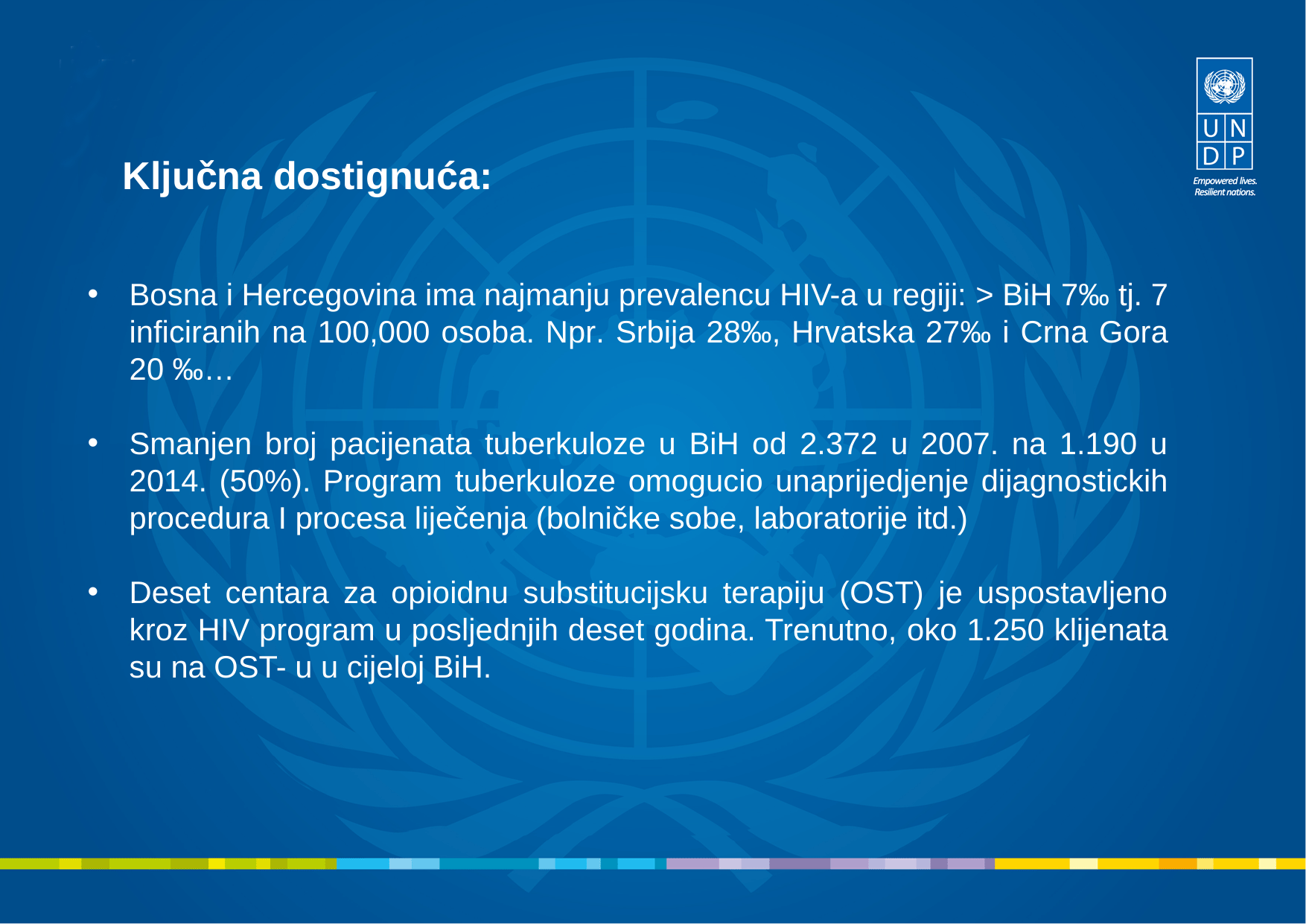

Ključna dostignuća:
Bosna i Hercegovina ima najmanju prevalencu HIV-a u regiji: > BiH 7‰ tj. 7 inficiranih na 100,000 osoba. Npr. Srbija 28‰, Hrvatska 27‰ i Crna Gora 20 ‰…

Smanjen broj pacijenata tuberkuloze u BiH od 2.372 u 2007. na 1.190 u 2014. (50%). Program tuberkuloze omogucio unaprijedjenje dijagnostickih procedura I procesa liječenja (bolničke sobe, laboratorije itd.)

Deset centara za opioidnu substitucijsku terapiju (OST) je uspostavljeno kroz HIV program u posljednjih deset godina. Trenutno, oko 1.250 klijenata su na OST- u u cijeloj BiH.